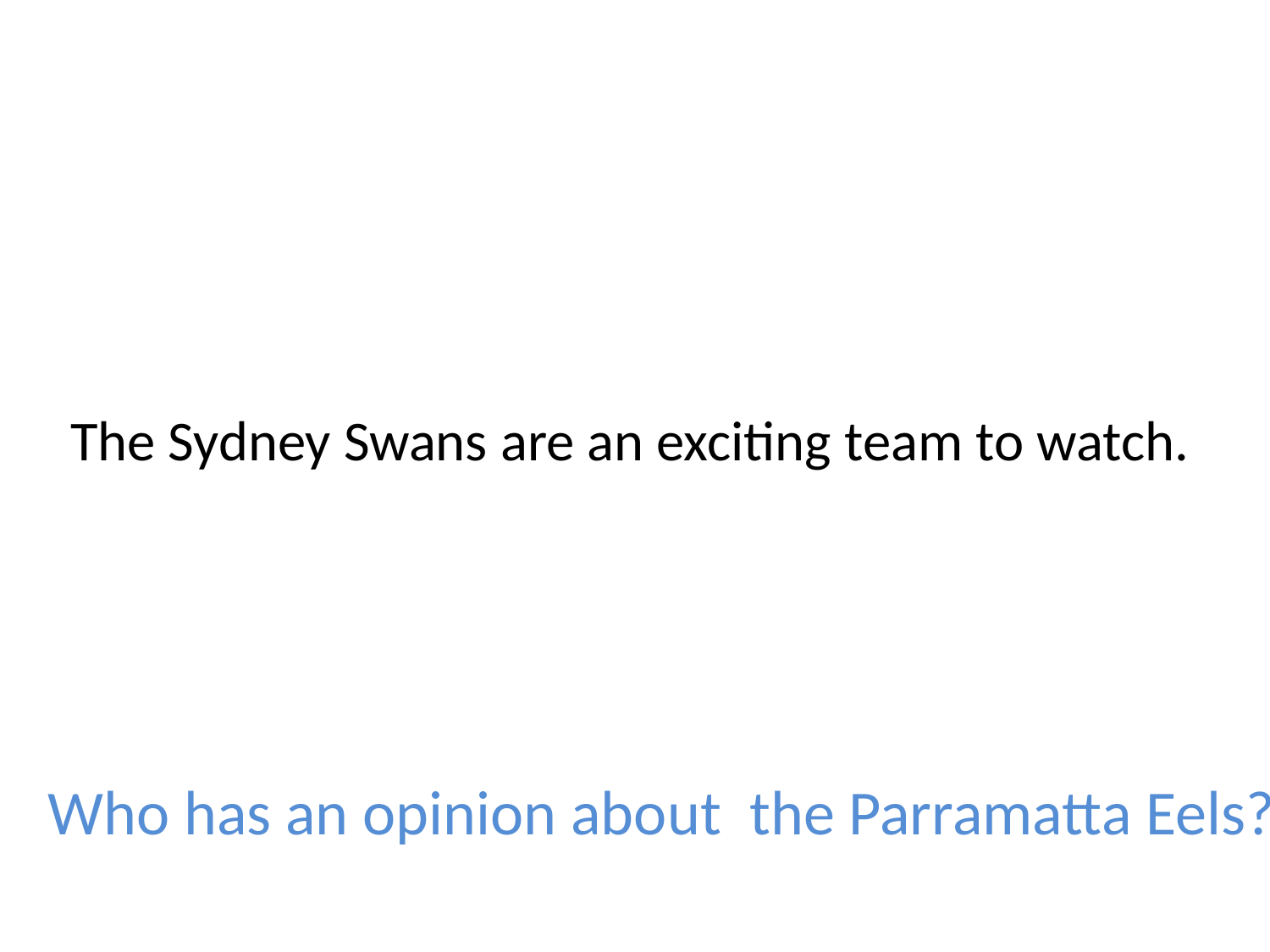

# The Sydney Swans are an exciting team to watch.
Who has an opinion about  the Parramatta Eels?